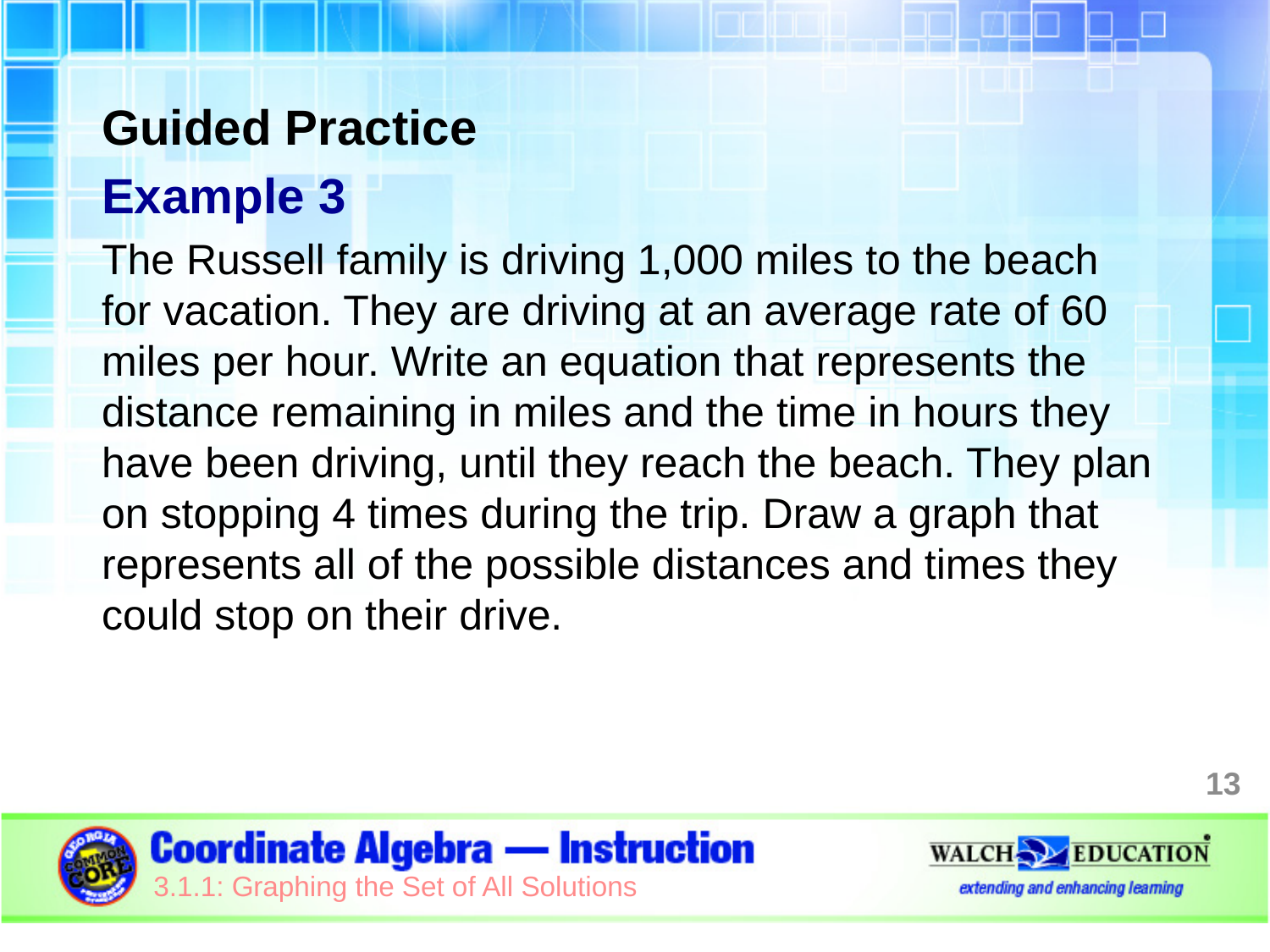

Guided Practice
Example 3
The Russell family is driving 1,000 miles to the beach for vacation. They are driving at an average rate of 60 miles per hour. Write an equation that represents the distance remaining in miles and the time in hours they have been driving, until they reach the beach. They plan on stopping 4 times during the trip. Draw a graph that represents all of the possible distances and times they could stop on their drive.

13
3.1.1: Graphing the Set of All Solutions